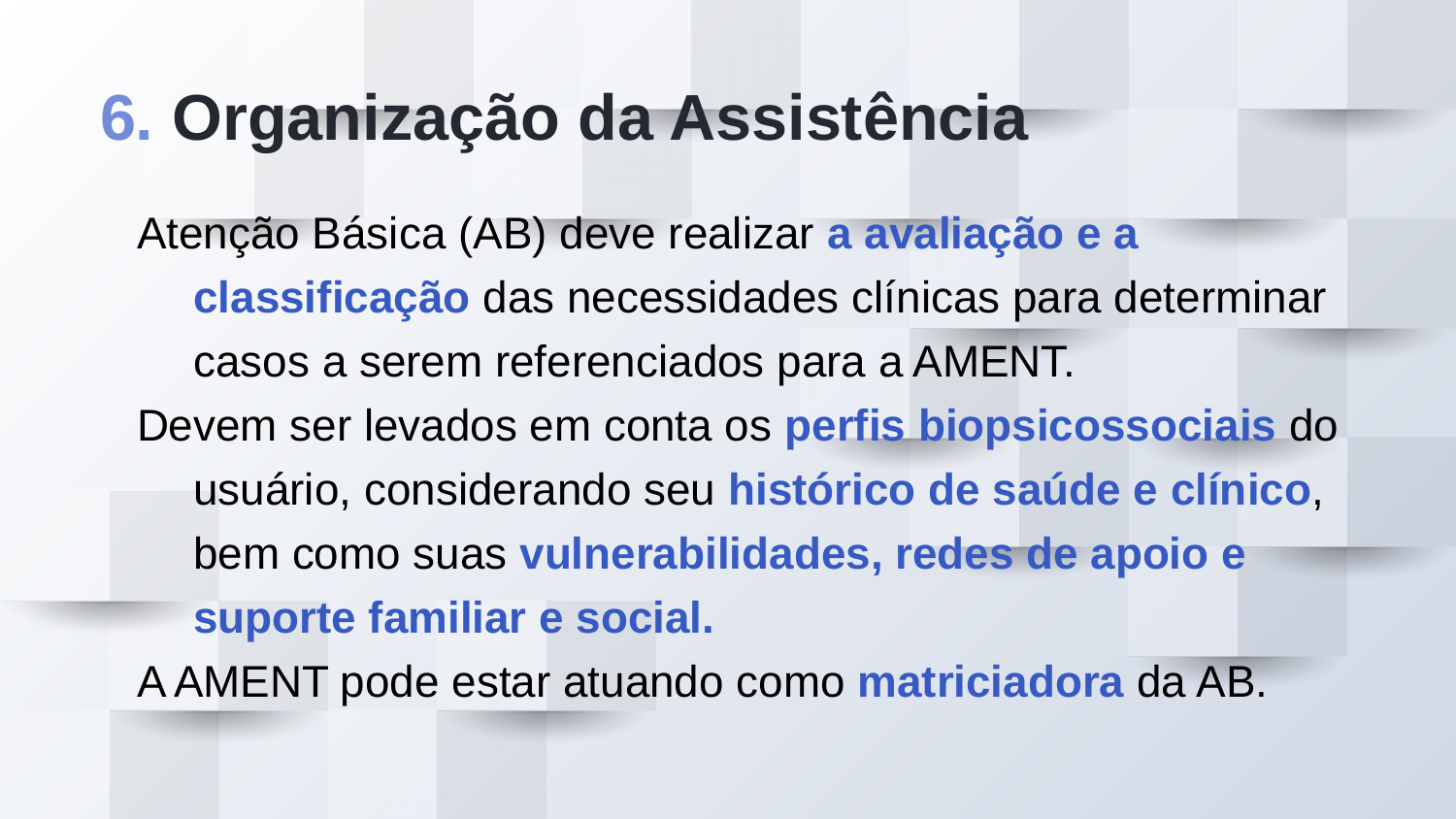

# 6. Organização da Assistência
Atenção Básica (AB) deve realizar a avaliação e a classificação das necessidades clínicas para determinar casos a serem referenciados para a AMENT.
Devem ser levados em conta os perfis biopsicossociais do usuário, considerando seu histórico de saúde e clínico, bem como suas vulnerabilidades, redes de apoio e suporte familiar e social.
A AMENT pode estar atuando como matriciadora da AB.